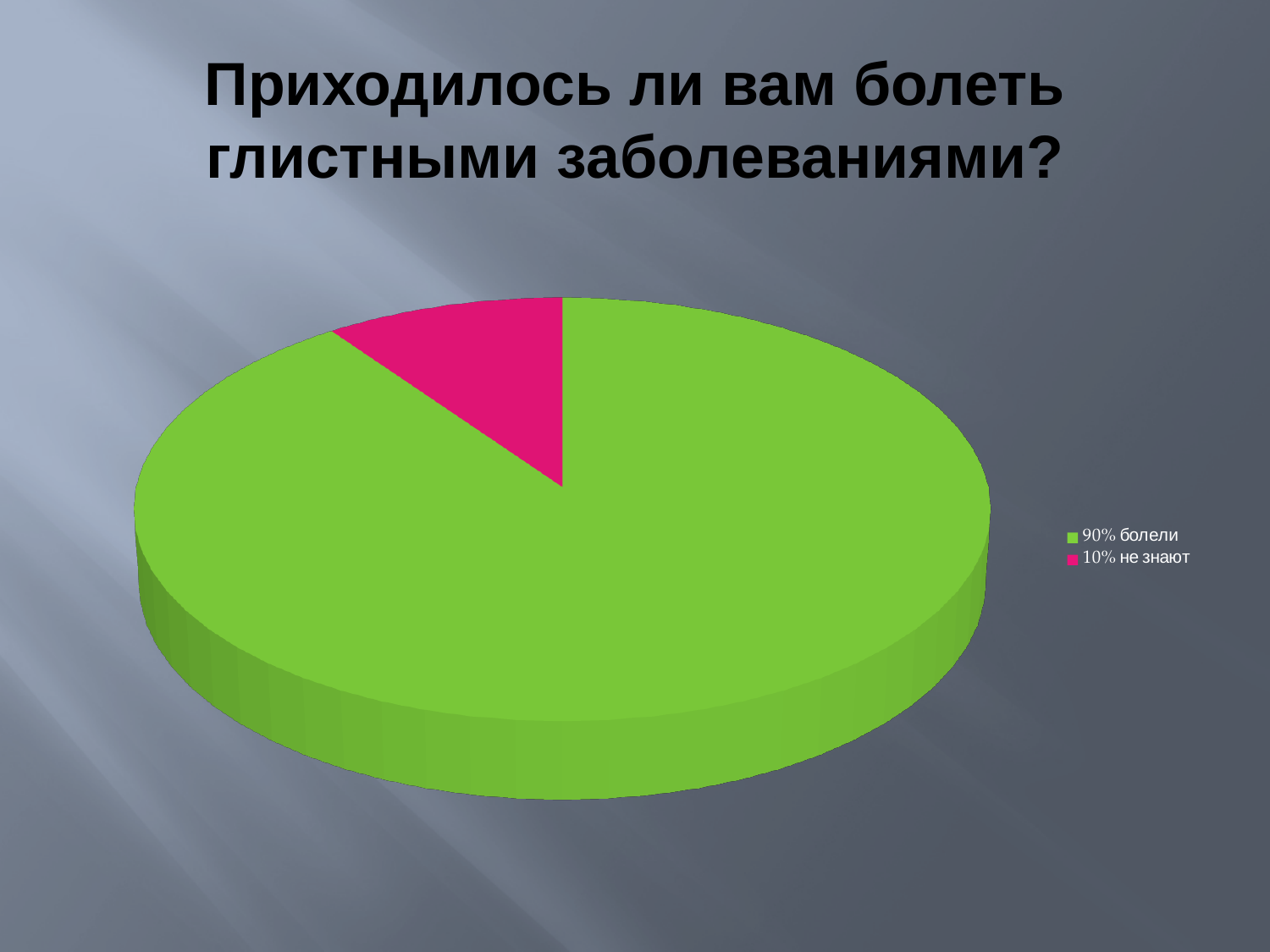

# Приходилось ли вам болеть глистными заболеваниями?

[unsupported chart]